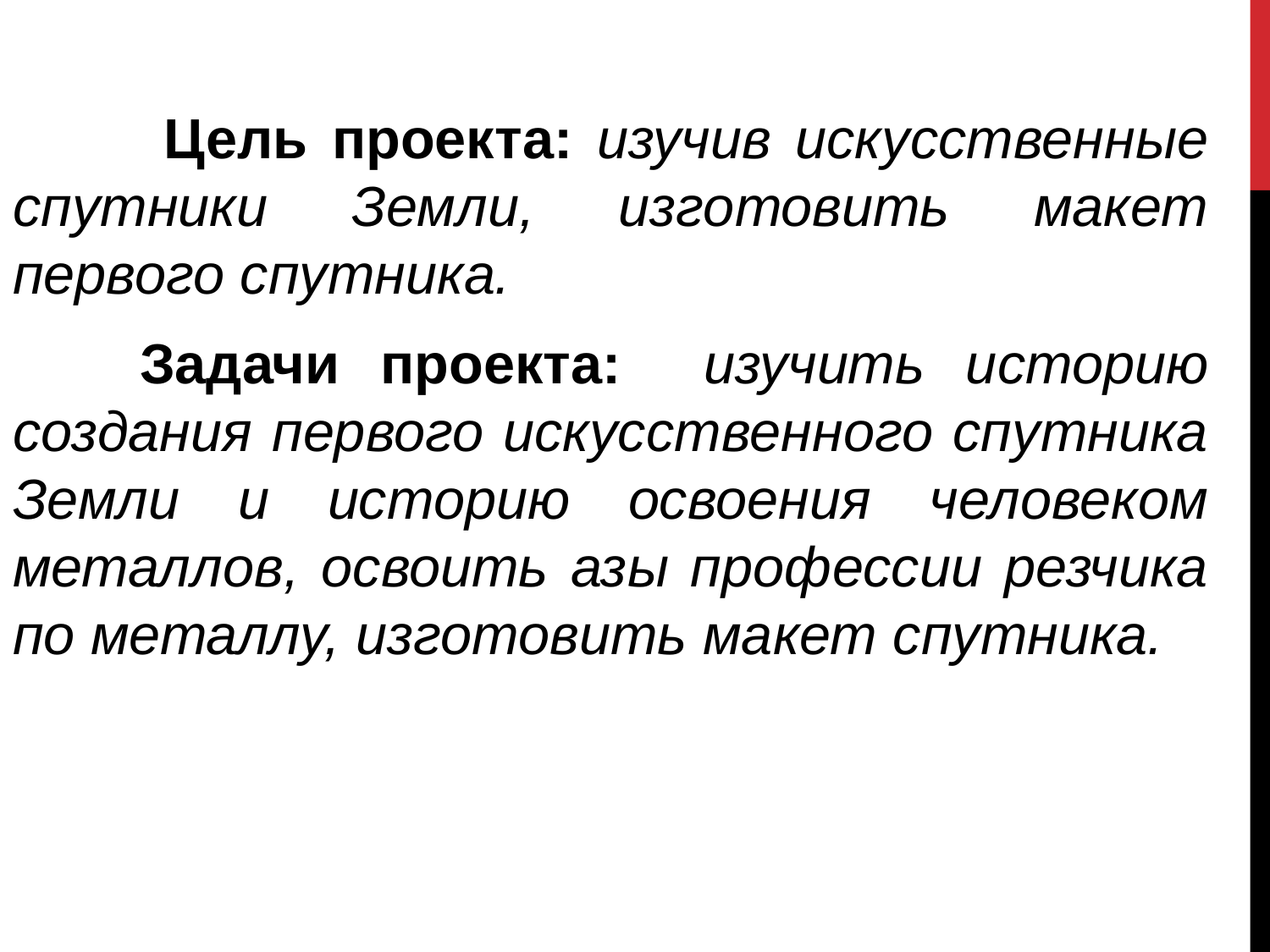

Цель проекта: изучив искусственные спутники Земли, изготовить макет первого спутника.
	Задачи проекта:  изучить историю создания первого искусственного спутника Земли и историю освоения человеком металлов, освоить азы профессии резчика по металлу, изготовить макет спутника.